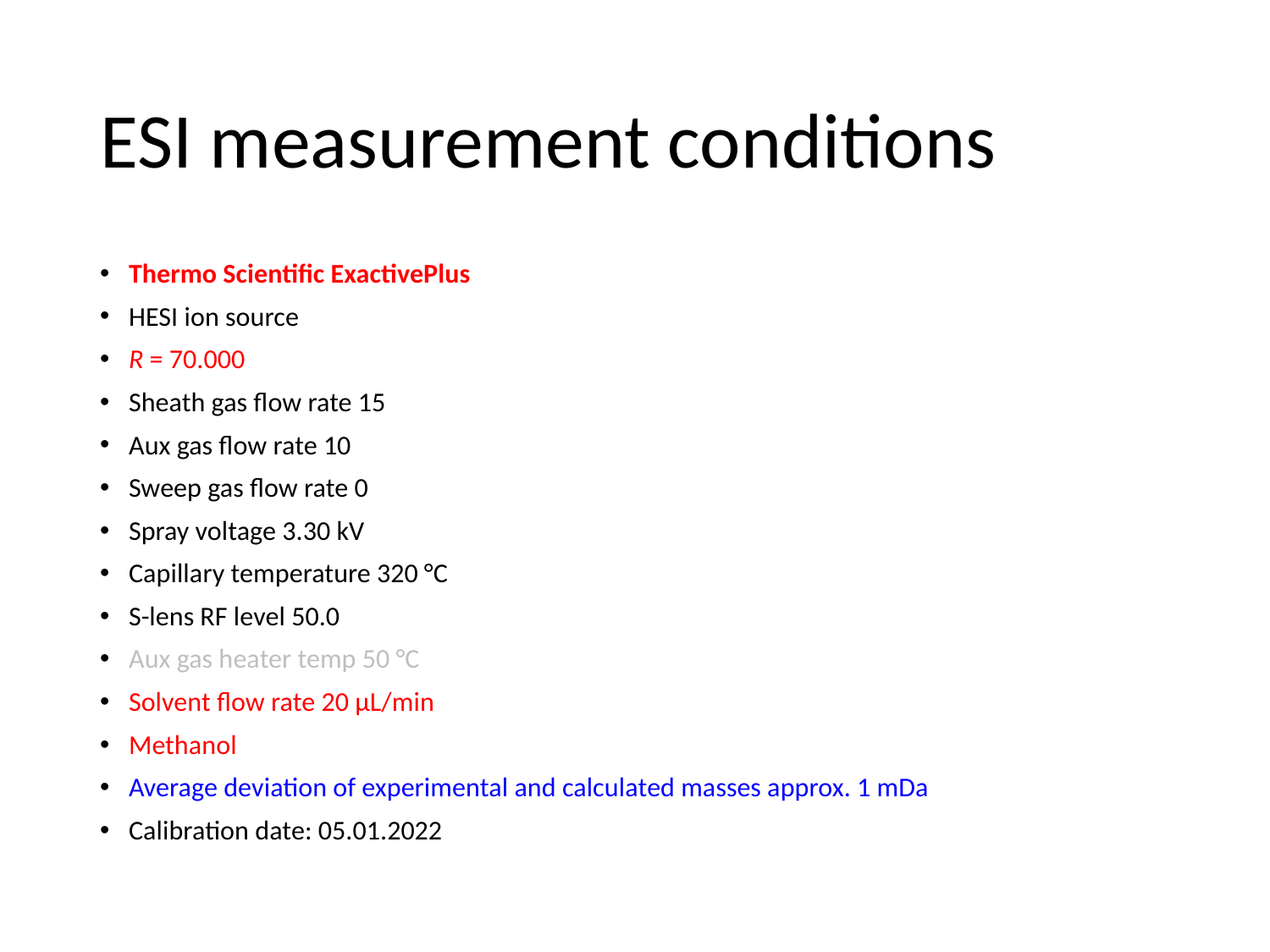

# ESI measurement conditions
Thermo Scientific ExactivePlus
HESI ion source
R = 70.000
Sheath gas flow rate 15
Aux gas flow rate 10
Sweep gas flow rate 0
Spray voltage 3.30 kV
Capillary temperature 320 °C
S-lens RF level 50.0
Aux gas heater temp 50 °C
Solvent flow rate 20 µL/min
Methanol
Average deviation of experimental and calculated masses approx. 1 mDa
Calibration date: 05.01.2022